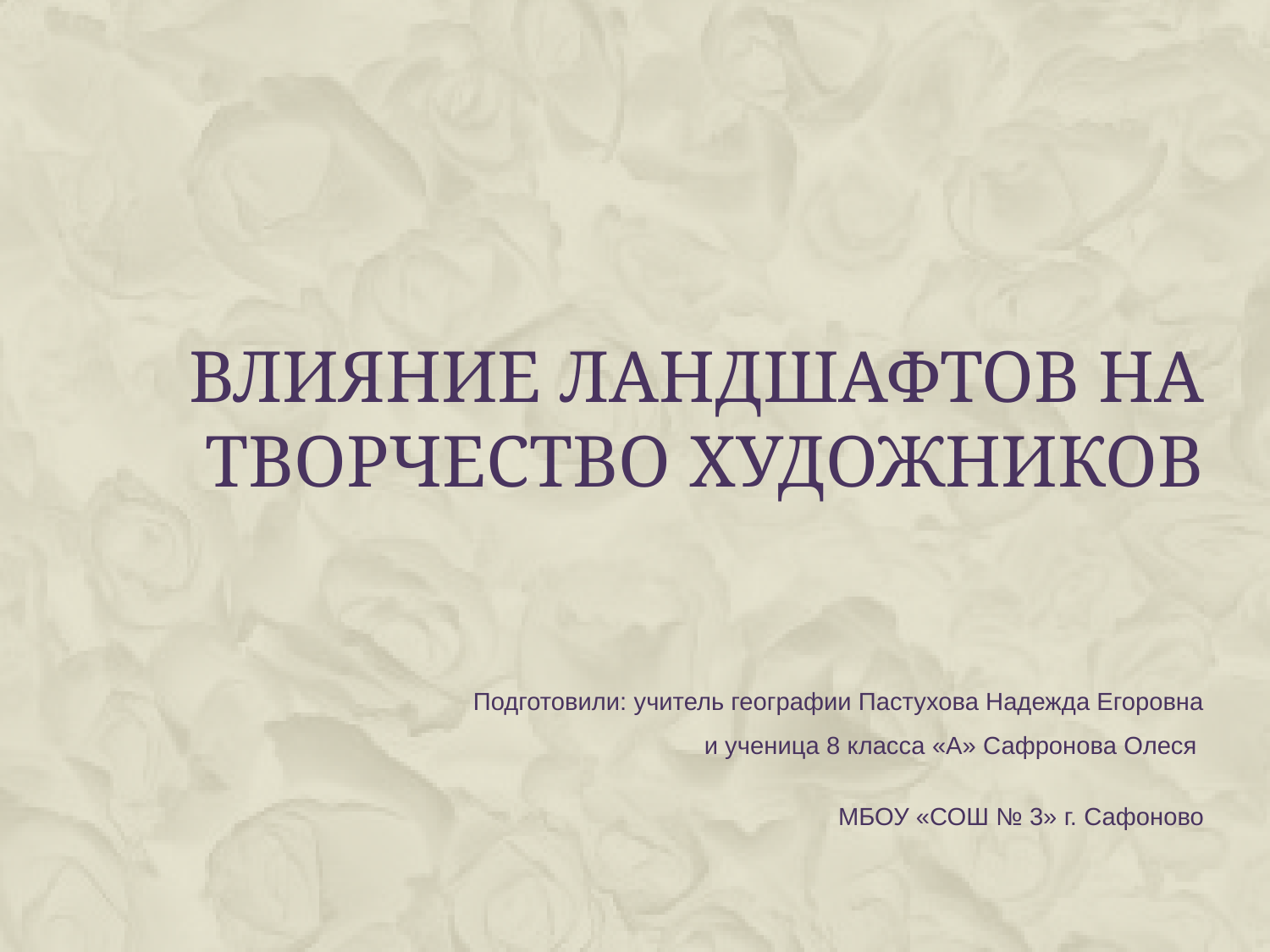

# Влияние ландшафтов на творчество художников
Подготовили: учитель географии Пастухова Надежда Егоровна и ученица 8 класса «А» Сафронова Олеся
МБОУ «СОШ № 3» г. Сафоново